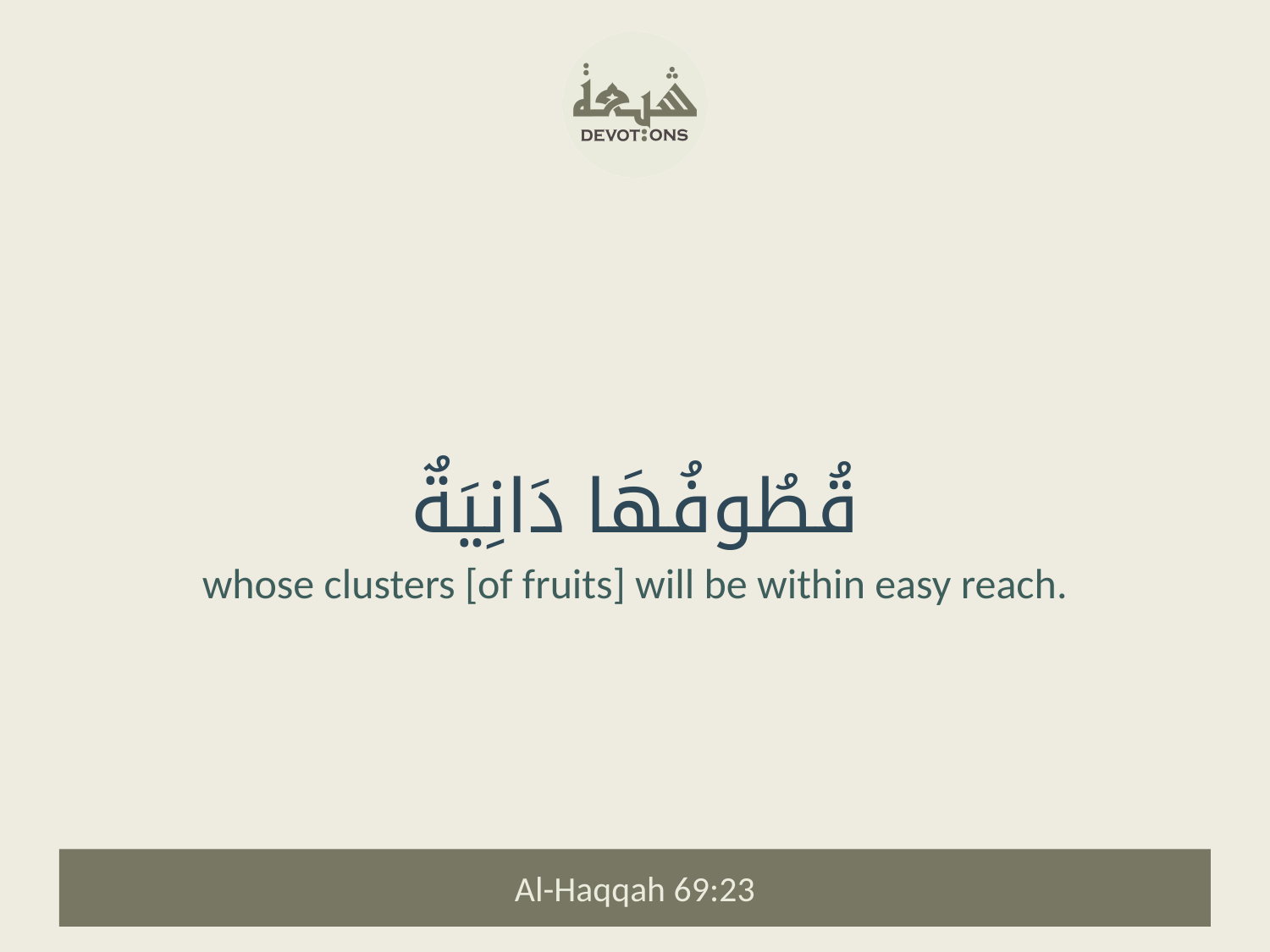

قُطُوفُهَا دَانِيَةٌ
whose clusters [of fruits] will be within easy reach.
Al-Haqqah 69:23